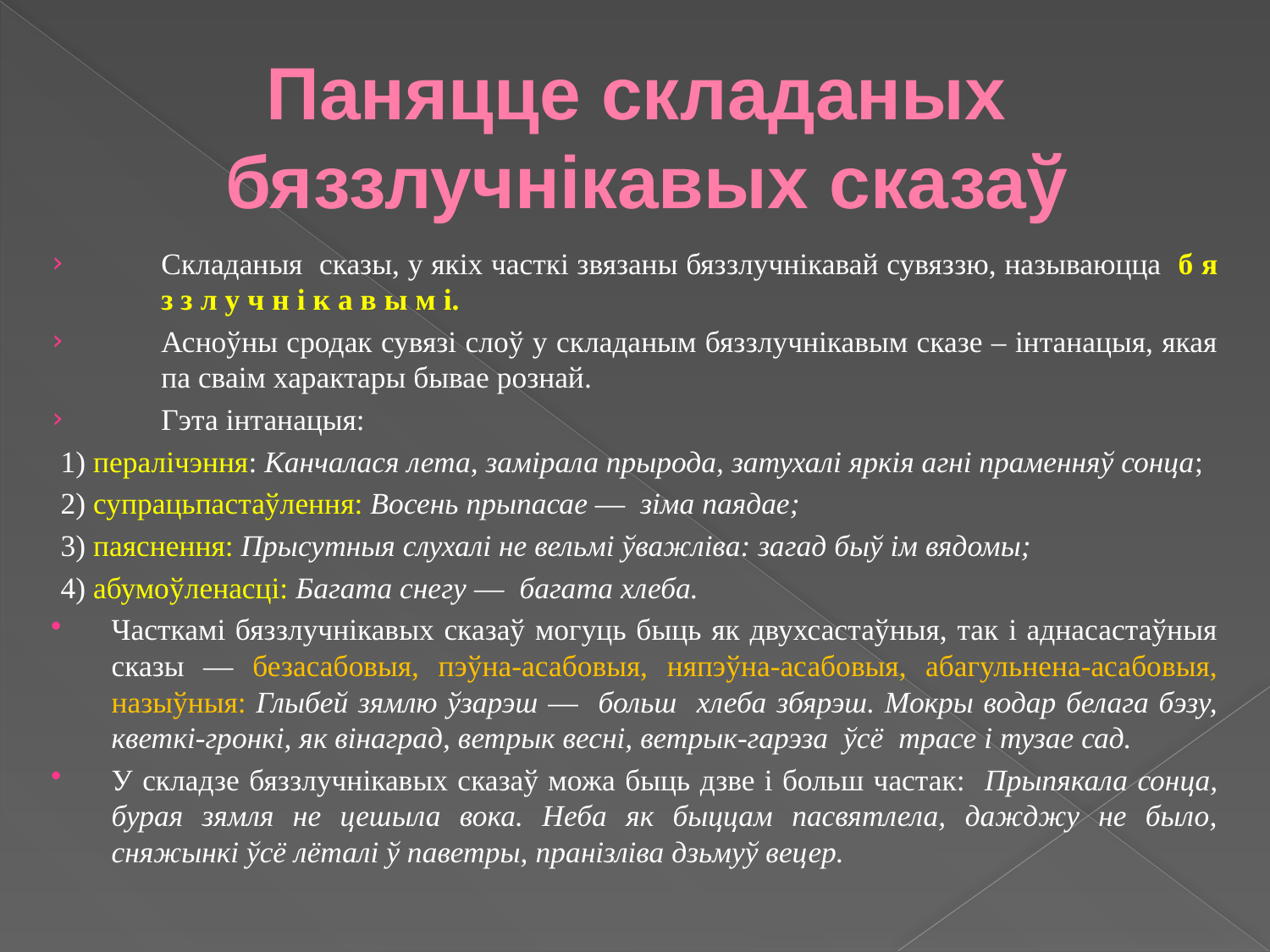

# Паняцце складаных  бяззлучнікавых сказаў
Складаныя  сказы, у якіх часткі звязаны бяззлучнікавай сувяззю, называюцца  б я з з л у ч н і к а в ы м і.
Асноўны сродак сувязі слоў у складаным бяззлучнікавым сказе – інтанацыя, якая па сваім характары бывае рознай.
Гэта інтанацыя:
1) пералічэння: Канчалася лета, замірала прырода, затухалі яркія агні праменняў сонца;
2) супрацьпастаўлення: Восень прыпасае —  зіма паядае;
3) паяснення: Прысутныя слухалі не вельмі ўважліва: загад быў ім вядомы;
4) абумоўленасці: Багата снегу —  багата хлеба.
Часткамі бяззлучнікавых сказаў могуць быць як двухсастаўныя, так і аднасастаўныя сказы — безасабовыя, пэўна-асабовыя, няпэўна-асабовыя, абагульнена-асабовыя, назыўныя: Глыбей зямлю ўзарэш —  больш  хлеба збярэш. Мокры водар белага бэзу, кветкі-гронкі, як вінаград, ветрык весні, ветрык-гарэза  ўсё  трасе і тузае сад.
У складзе бяззлучнікавых сказаў можа быць дзве і больш частак:  Прыпякала сонца, бурая зямля не цешыла вока. Неба як быццам пасвятлела, дажджу не было, сняжынкі ўсё лёталі ў паветры, пранізліва дзьмуў вецер.